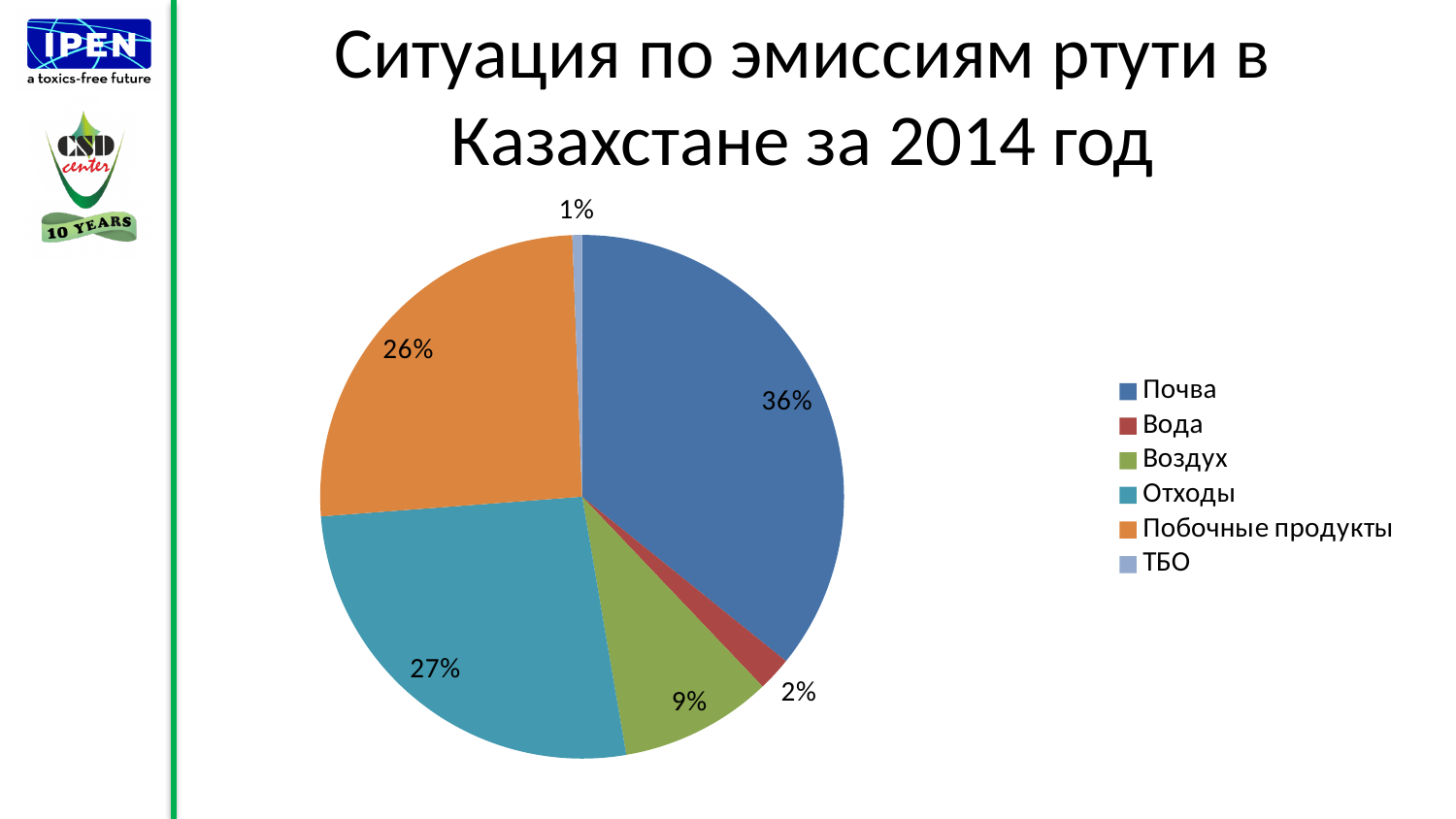

# Ситуация по эмиссиям ртути в Казахстане за 2014 год

[unsupported chart]